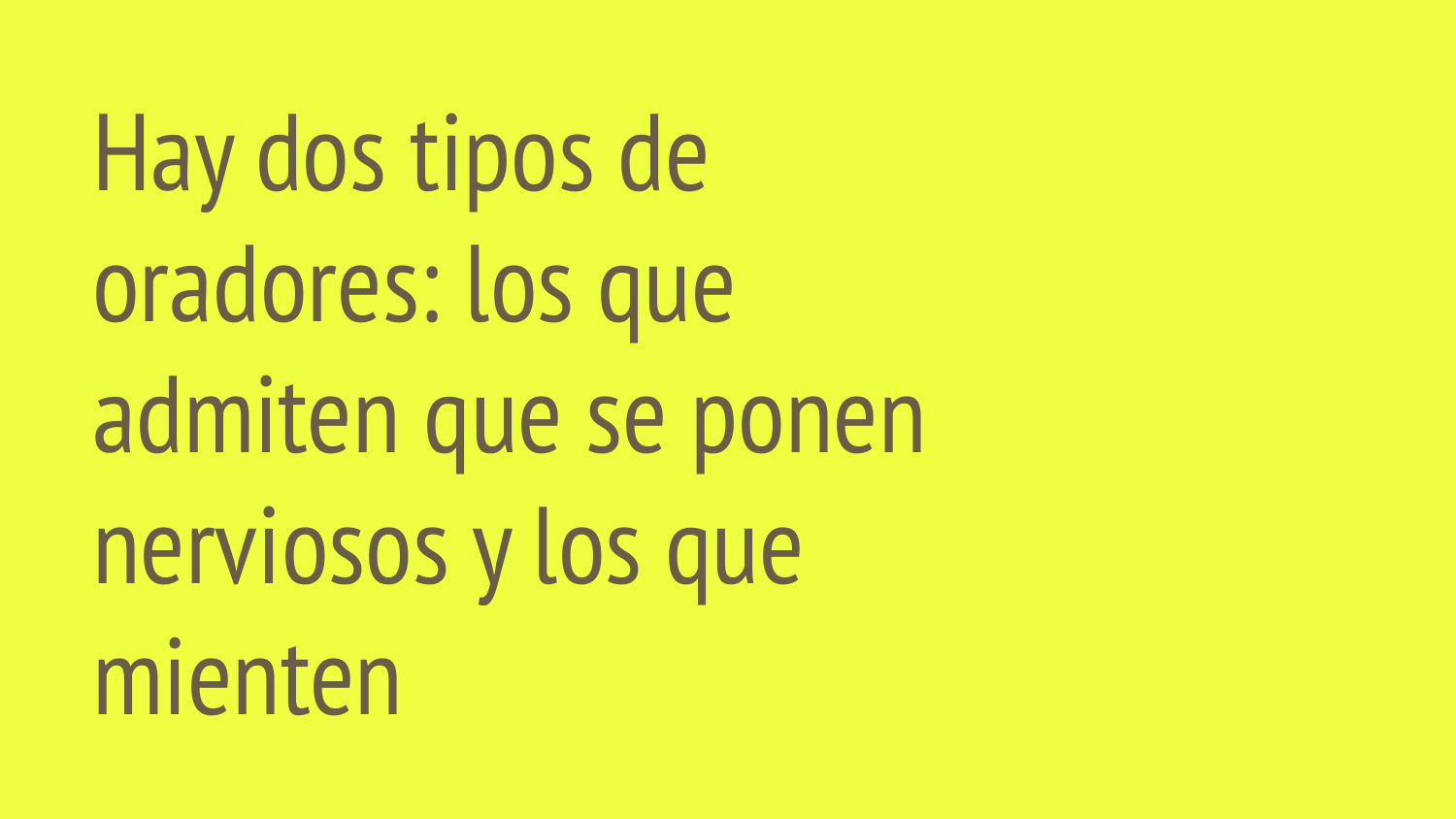

# Hay dos tipos de oradores: los que admiten que se ponen nerviosos y los que mienten